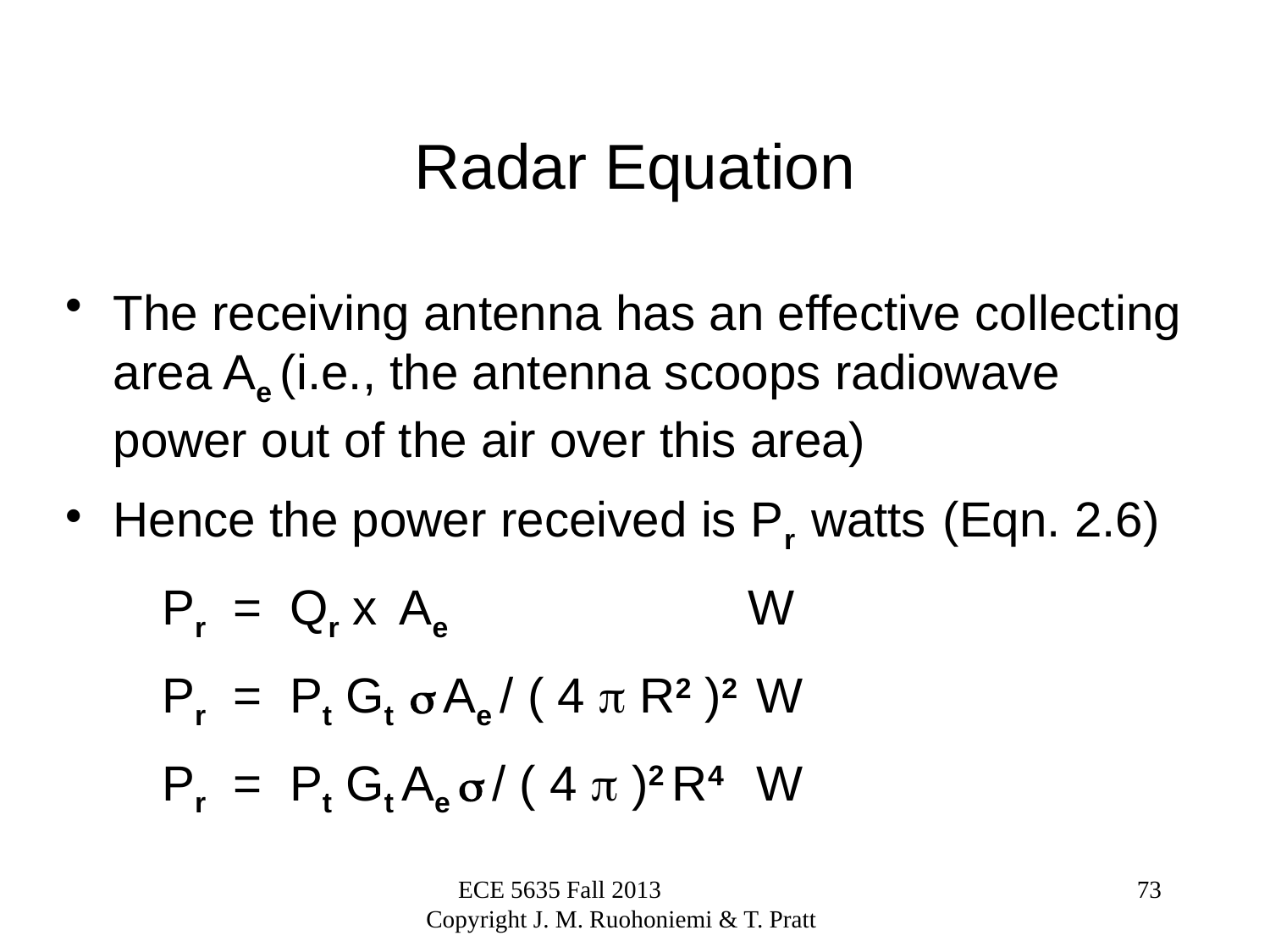

# Radar Equation
The receiving antenna has an effective collecting area Ae (i.e., the antenna scoops radiowave power out of the air over this area)
Hence the power received is Pr  watts  (Eqn. 2.6)
       Pr  =  Qr x  Ae			W
       Pr  =  Pt Gt  σ Ae / ( 4 π R2 )2	 W
       Pr  =  Pt Gt Ae σ / ( 4 π )2 R4	 W

ECE 5635 Fall 2013                      Copyright J. M. Ruohoniemi & T. Pratt
73